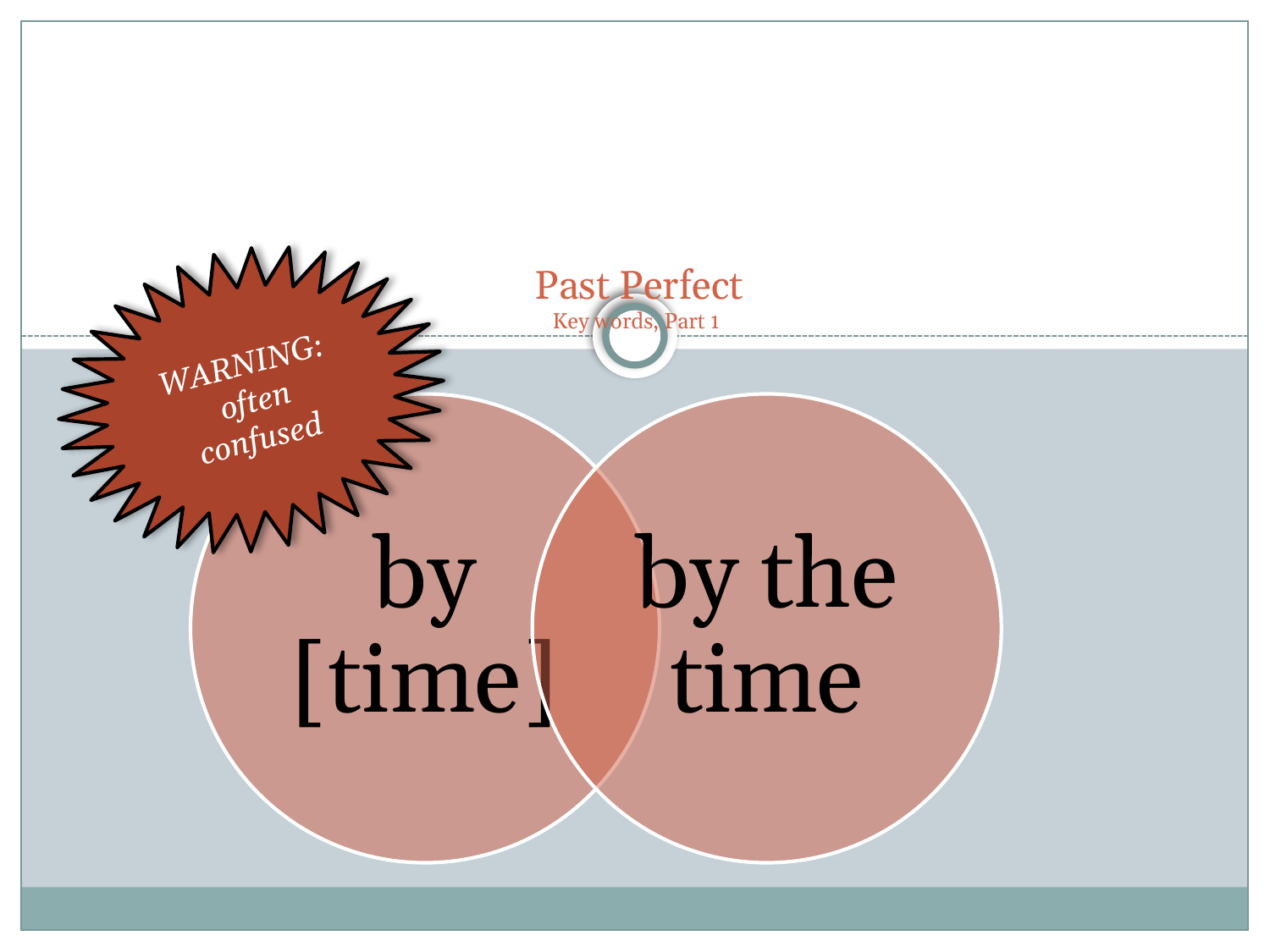

# Past Perfect Key words, Part 1
WARNING:
 often confused
by [time]
by the time